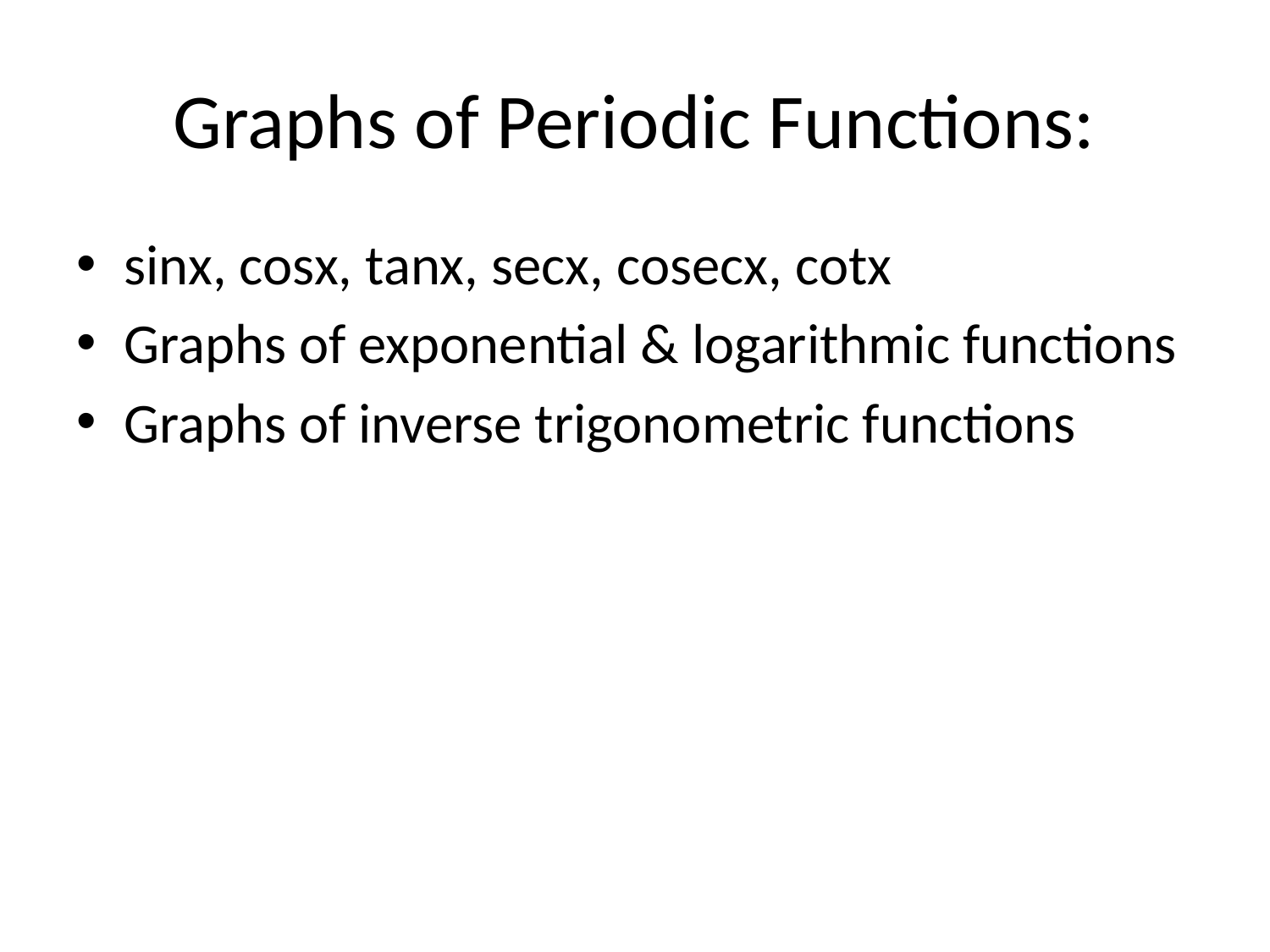

# Graphs of Periodic Functions:
sinx, cosx, tanx, secx, cosecx, cotx
Graphs of exponential & logarithmic functions
Graphs of inverse trigonometric functions